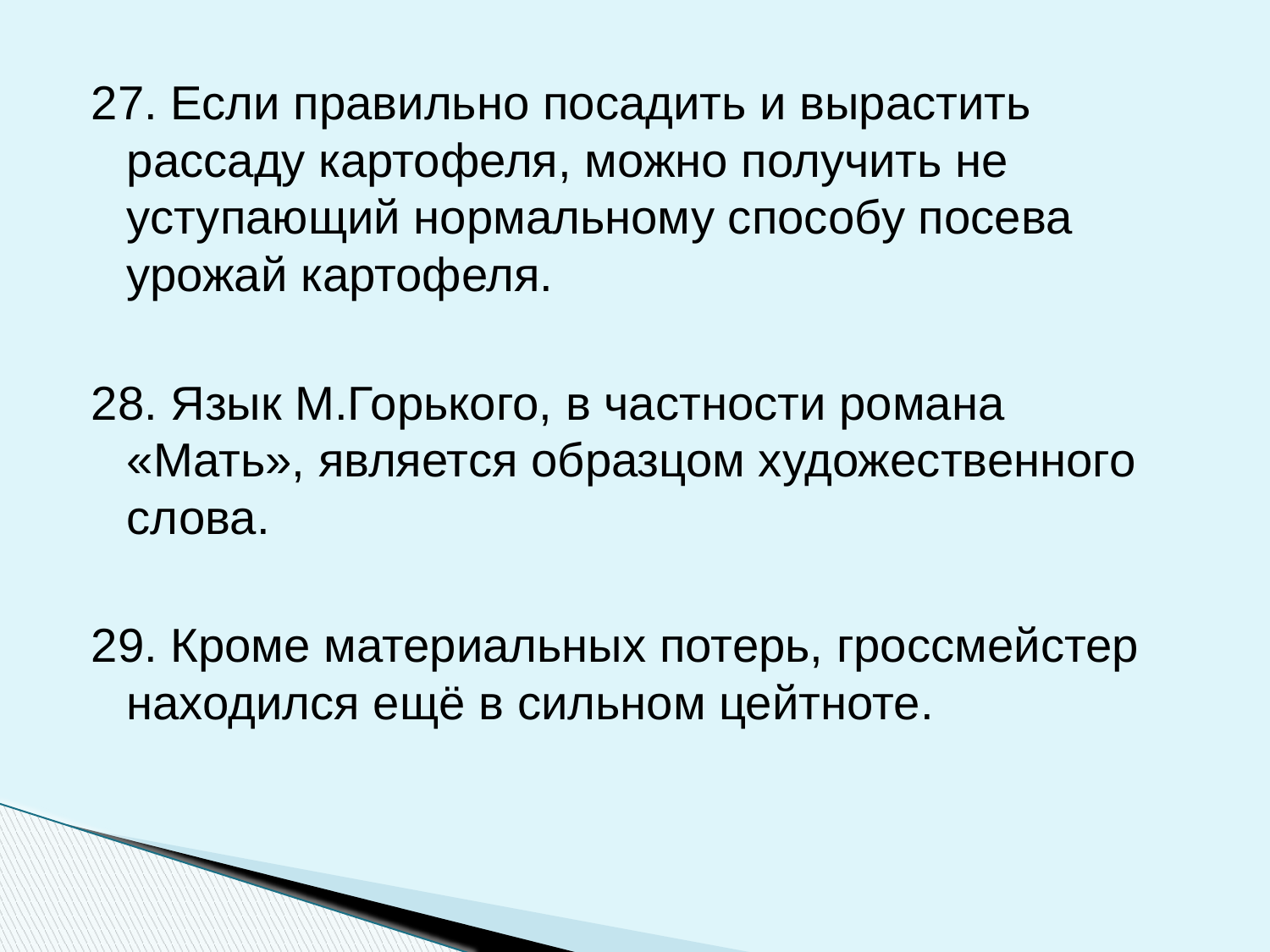

#
27. Если правильно посадить и вырастить рассаду картофеля, можно получить не уступающий нормальному способу посева урожай картофеля.

28. Язык М.Горького, в частности романа «Мать», является образцом художественного слова.

29. Кроме материальных потерь, гроссмейстер находился ещё в сильном цейтноте.